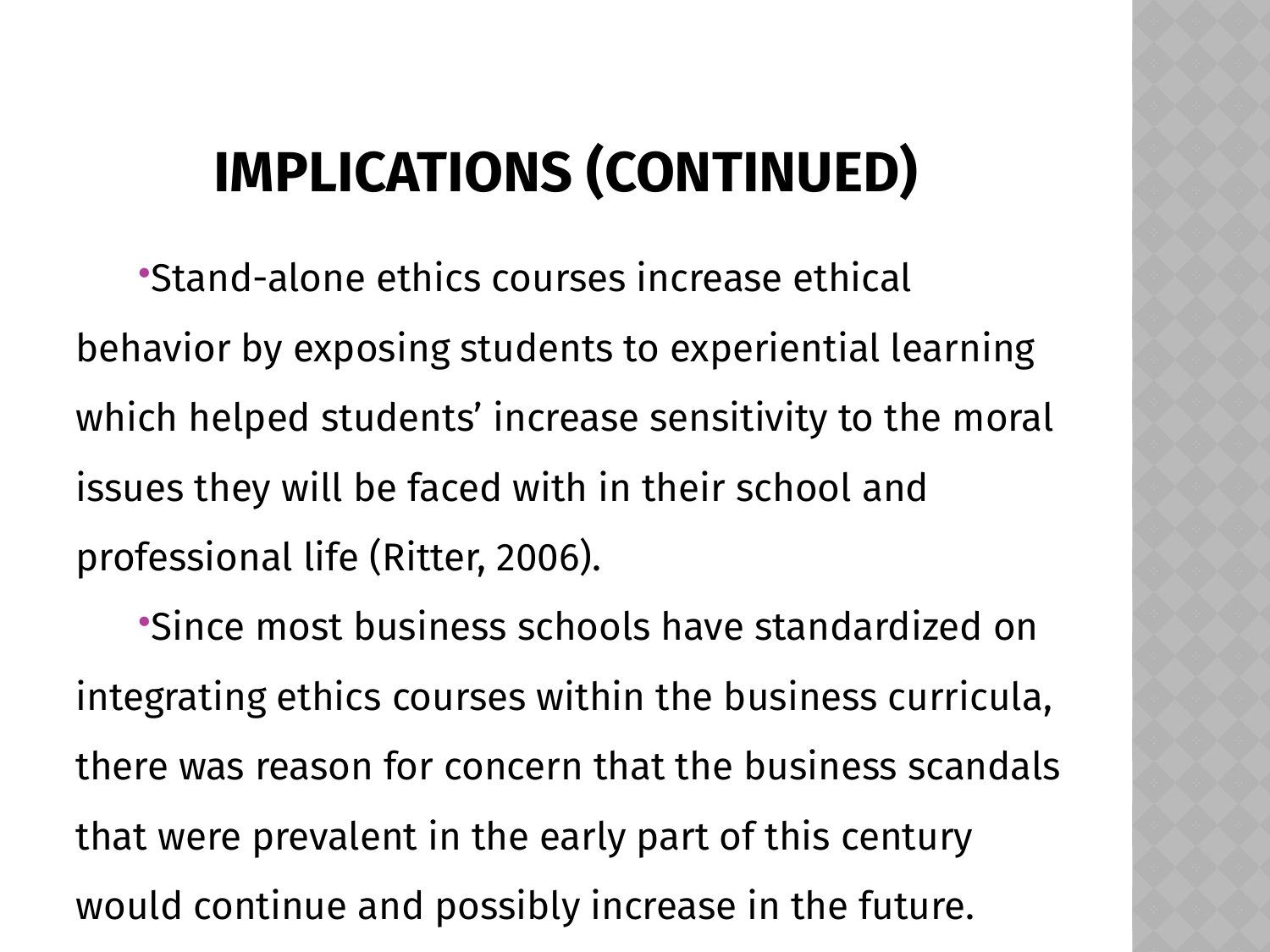

# Implications (continued)
Stand-alone ethics courses increase ethical behavior by exposing students to experiential learning which helped students’ increase sensitivity to the moral issues they will be faced with in their school and professional life (Ritter, 2006).
Since most business schools have standardized on integrating ethics courses within the business curricula, there was reason for concern that the business scandals that were prevalent in the early part of this century would continue and possibly increase in the future.